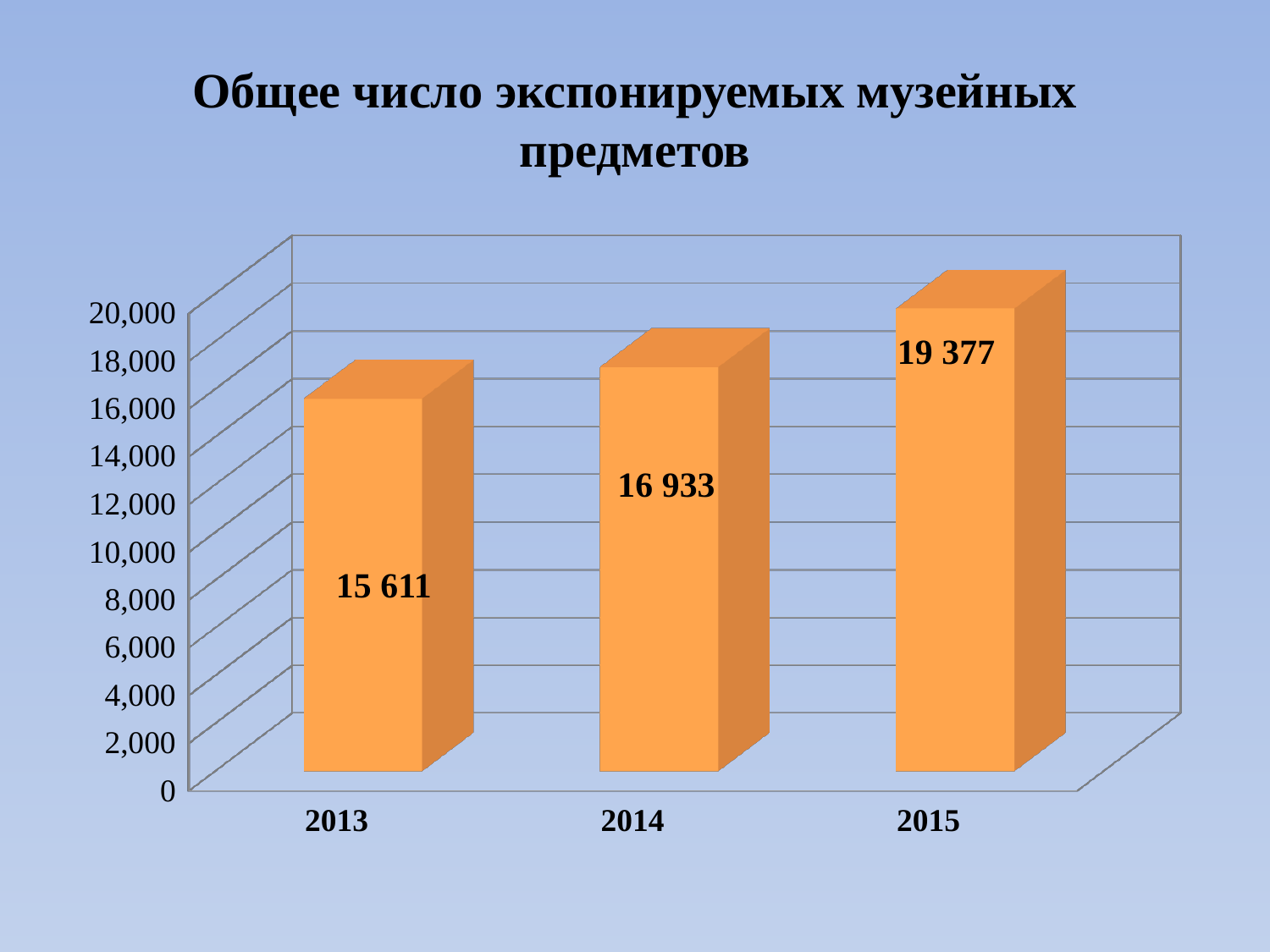

# Общее число экспонируемых музейных предметов

[unsupported chart]

19 377
16 933
15 611